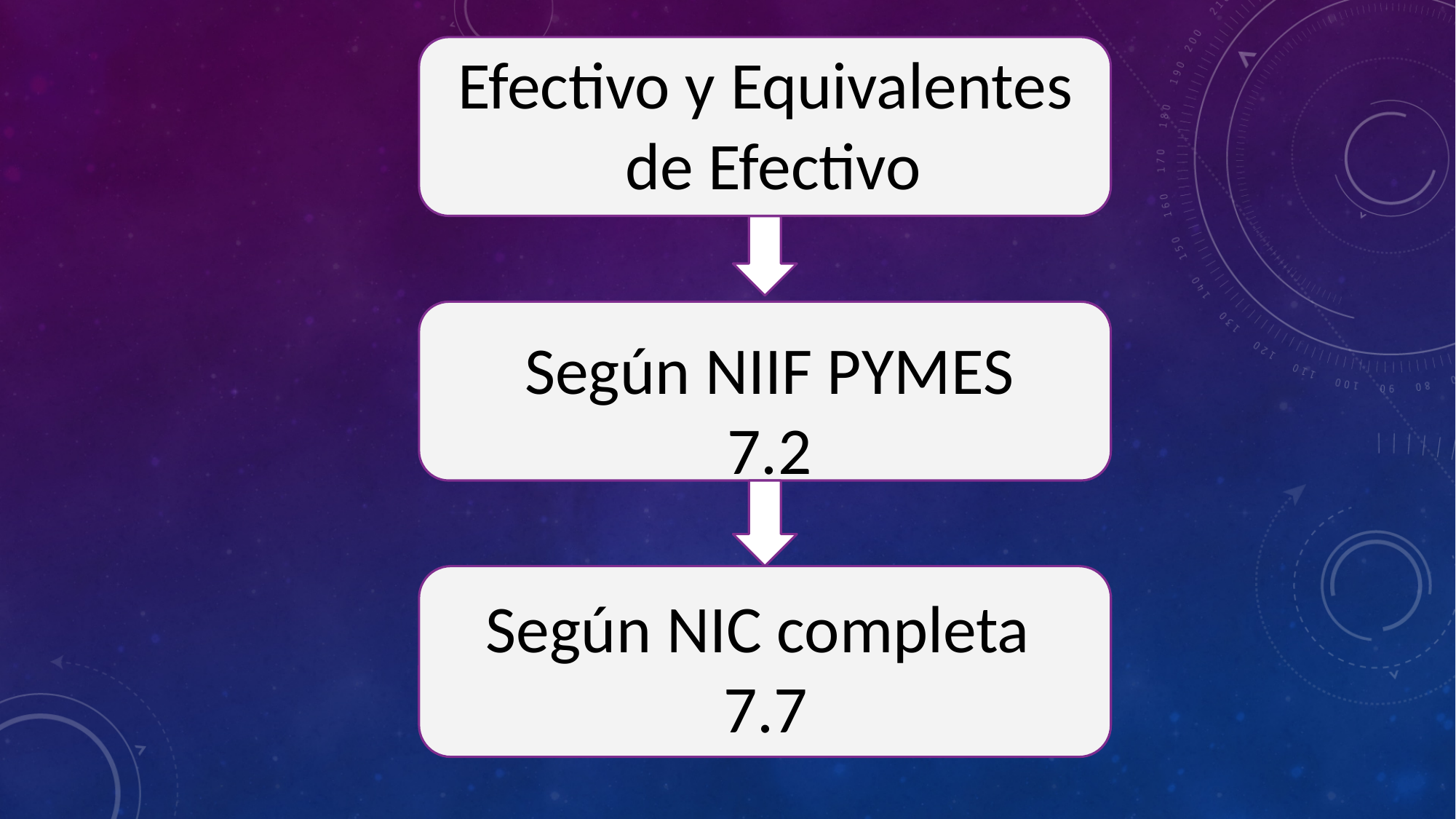

Efectivo y Equivalentes
de Efectivo

Según NIIF PYMES 7.2

Según NIC completa
7.7